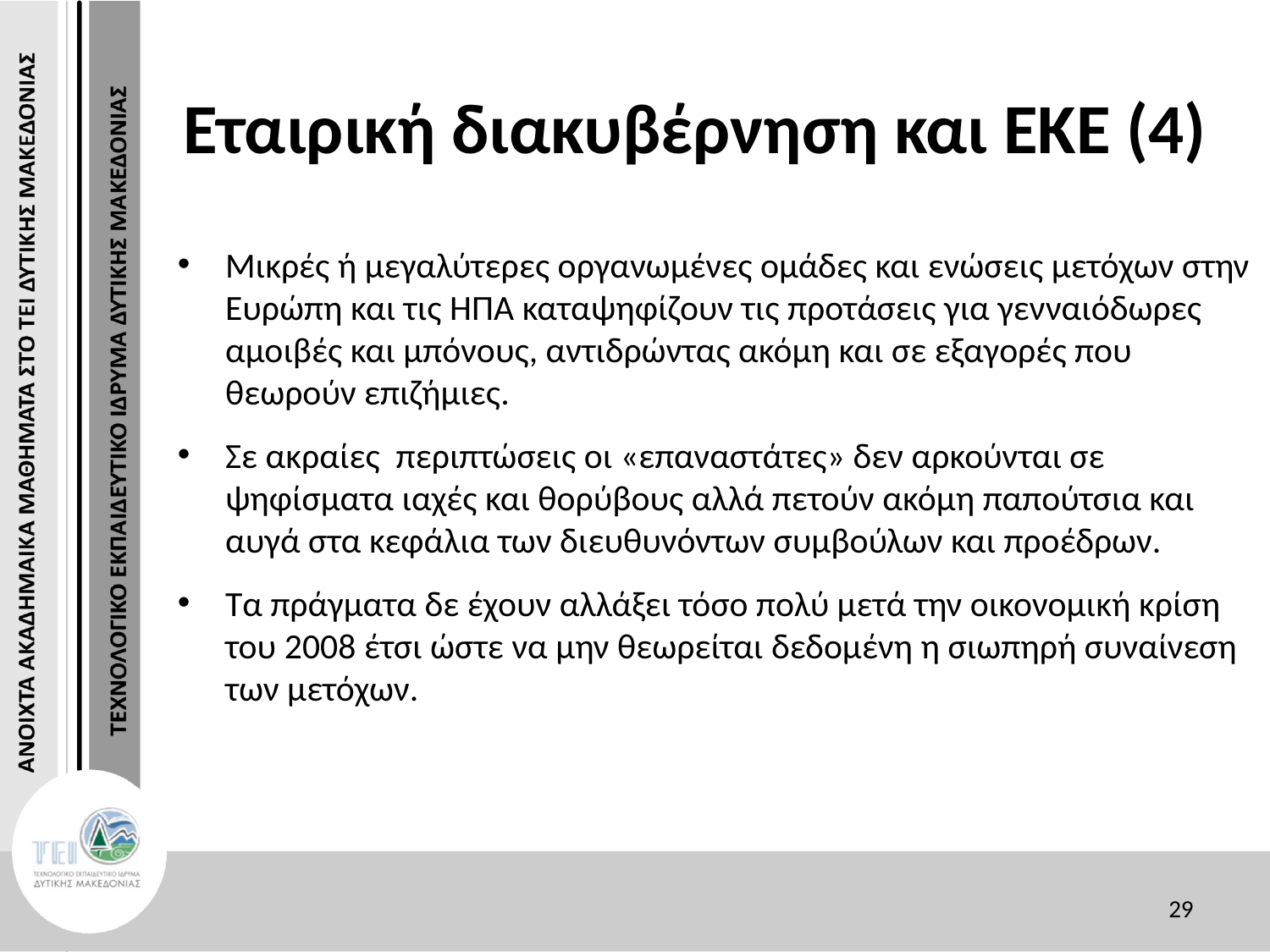

# Εταιρική διακυβέρνηση και ΕΚΕ (4)
Μικρές ή μεγαλύτερες οργανωμένες ομάδες και ενώσεις μετόχων στην Ευρώπη και τις ΗΠΑ καταψηφίζουν τις προτάσεις για γενναιόδωρες αμοιβές και μπόνους, αντιδρώντας ακόμη και σε εξαγορές που θεωρούν επιζήμιες.
Σε ακραίες  περιπτώσεις οι «επαναστάτες» δεν αρκούνται σε ψηφίσματα ιαχές και θορύβους αλλά πετούν ακόμη παπούτσια και αυγά στα κεφάλια των διευθυνόντων συμβούλων και προέδρων.
Τα πράγματα δε έχουν αλλάξει τόσο πολύ μετά την οικονομική κρίση του 2008 έτσι ώστε να μην θεωρείται δεδομένη η σιωπηρή συναίνεση των μετόχων.

29